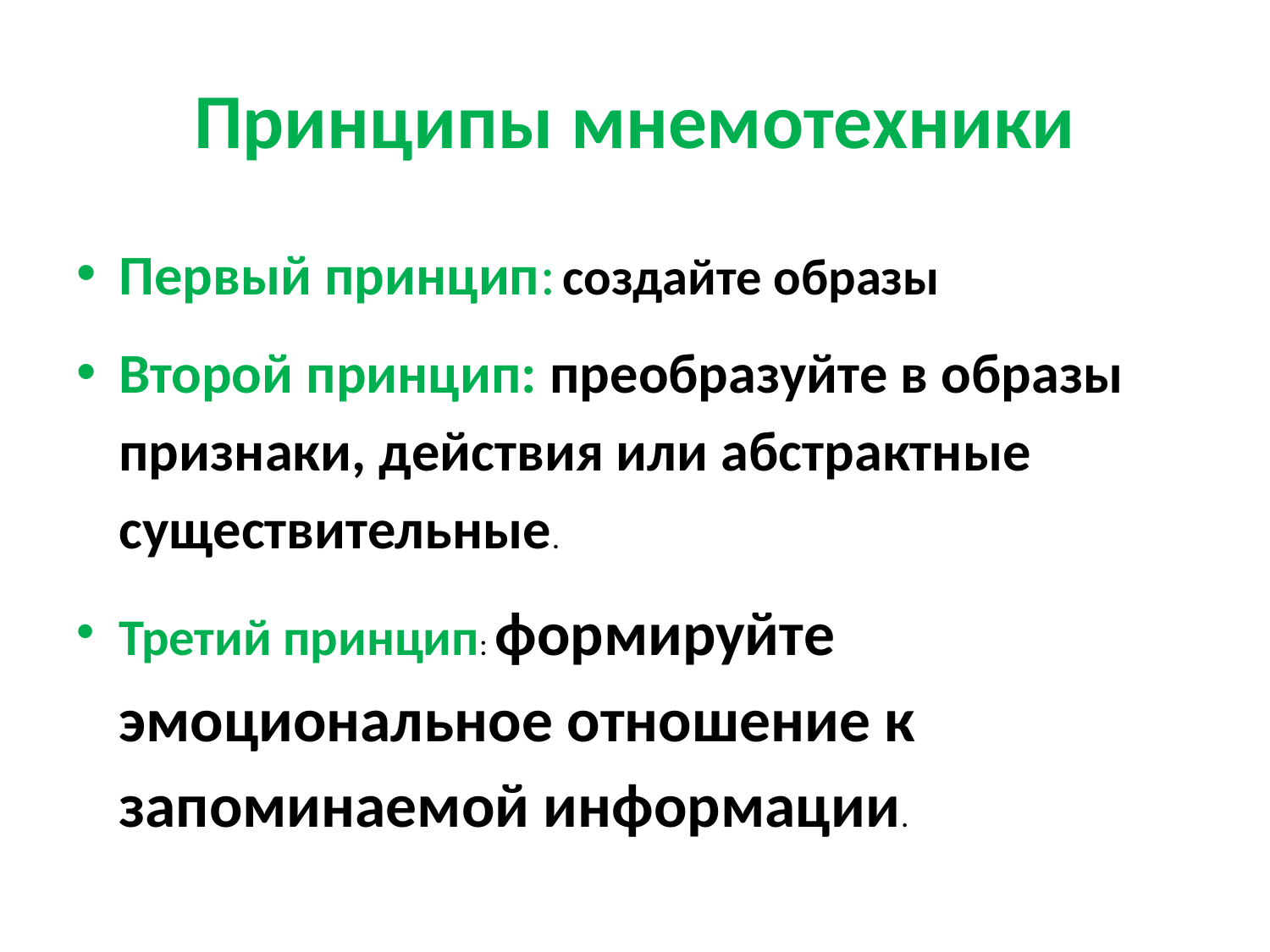

# Принципы мнемотехники
Первый принцип: создайте образы
Второй принцип: преобразуйте в образы признаки, действия или абстрактные существительные.
Третий принцип: формируйте эмоциональное отношение к запоминаемой информации.